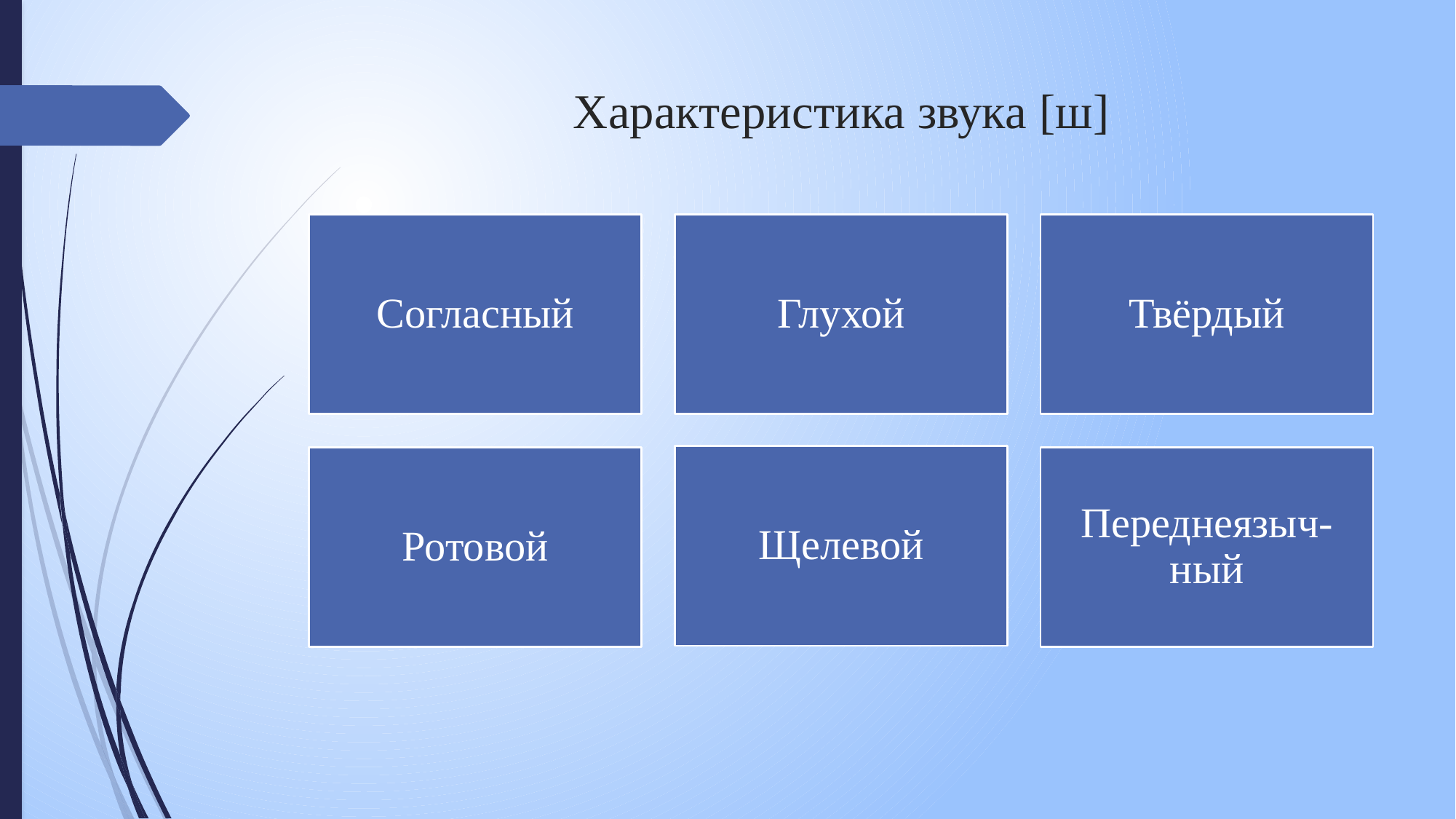

# Характеристика звука [ш]
Согласный
Глухой
Твёрдый
Ротовой
Щелевой
Переднеязыч-ный